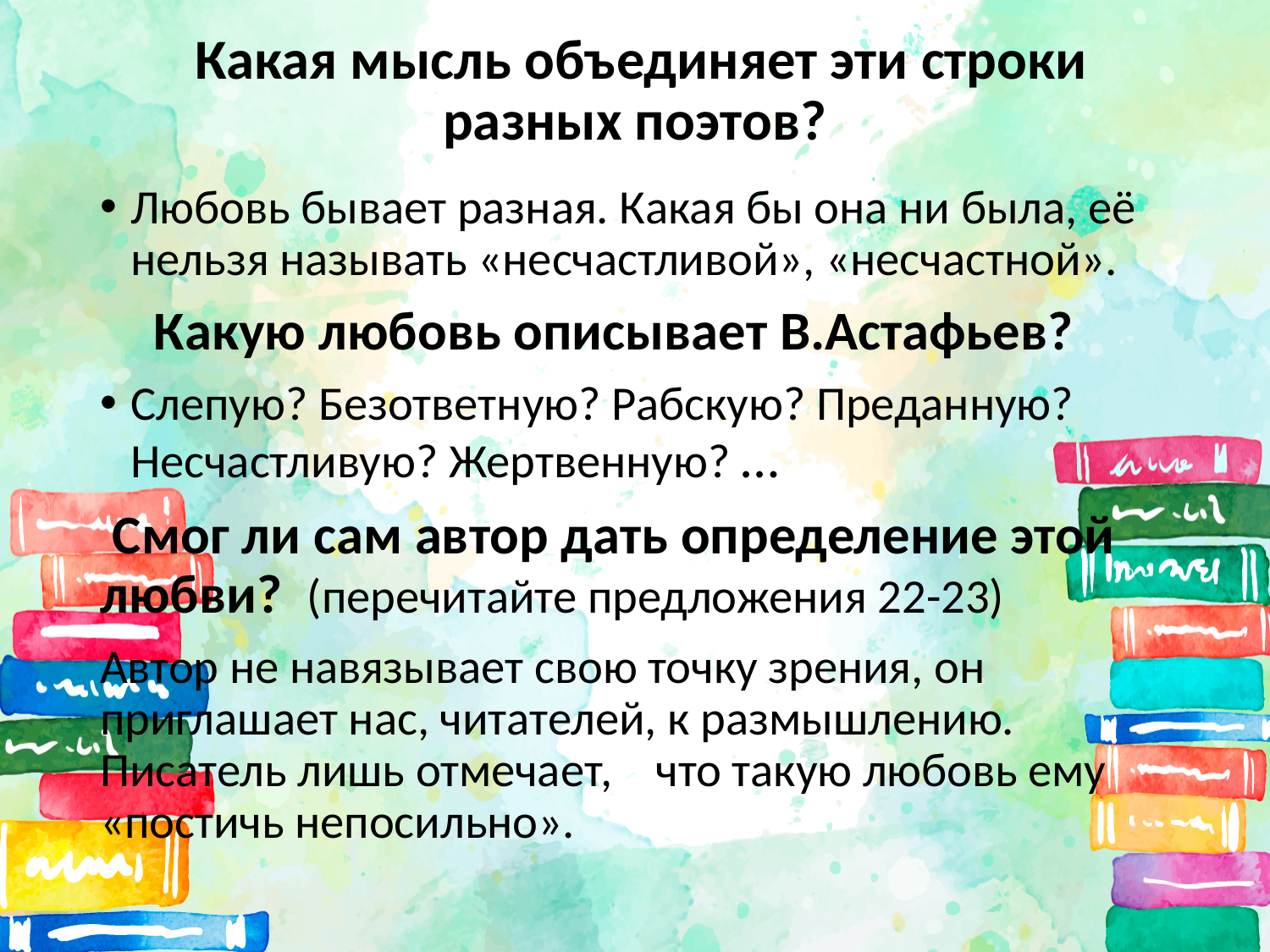

# Какая мысль объединяет эти строки разных поэтов?
Любовь бывает разная. Какая бы она ни была, её нельзя называть «несчастливой», «несчастной».
     Какую любовь описывает В.Астафьев?
Слепую? Безответную? Рабскую? Преданную? Несчастливую? Жертвенную? …
 Смог ли сам автор дать определение этой любви?  (перечитайте предложения 22-23)
Автор не навязывает свою точку зрения, он приглашает нас, читателей, к размышлению. Писатель лишь отмечает,    что такую любовь ему «постичь непосильно».